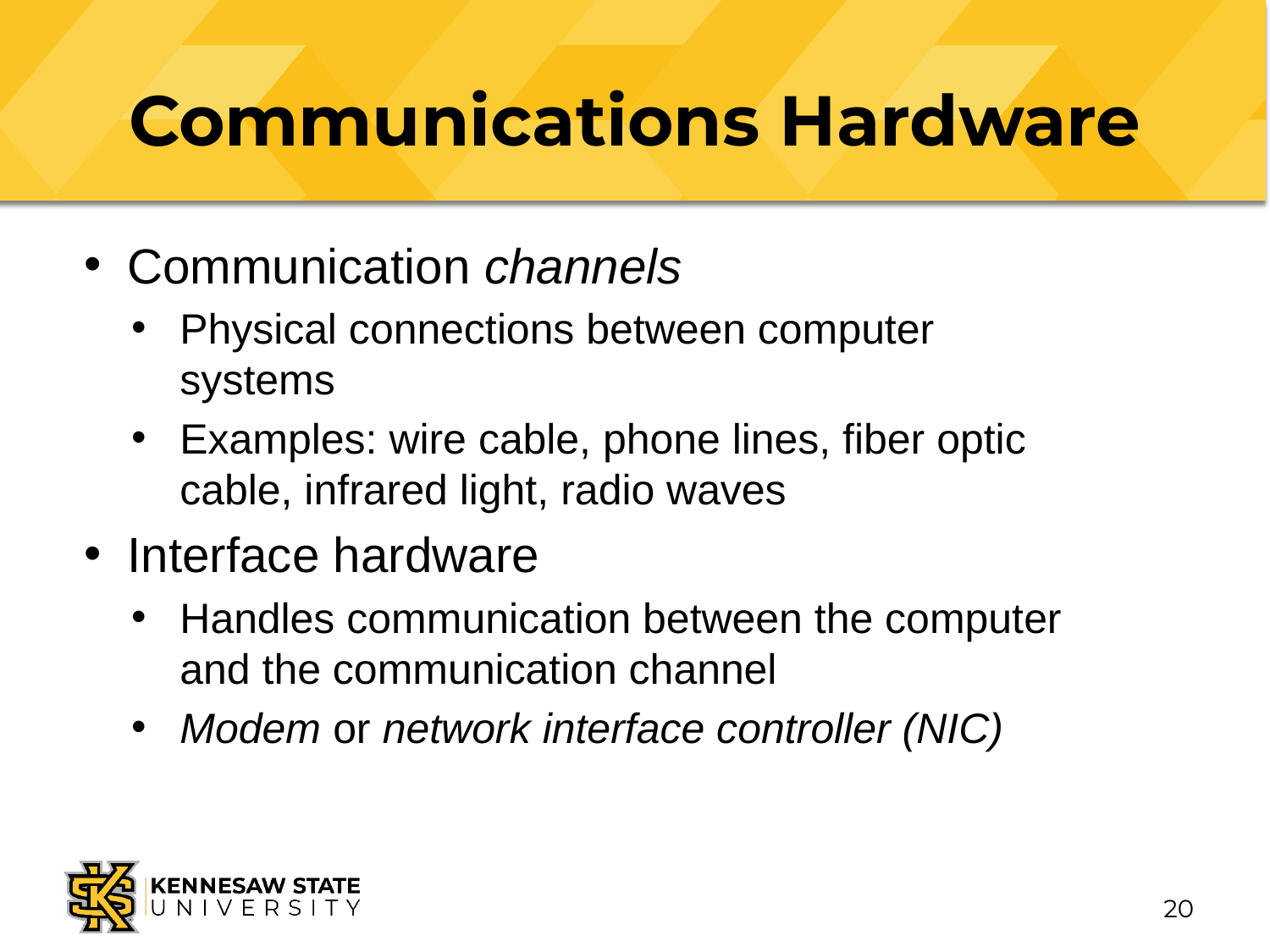

# Communications Hardware
Communication channels
Physical connections between computer systems
Examples: wire cable, phone lines, fiber optic cable, infrared light, radio waves
Interface hardware
Handles communication between the computer and the communication channel
Modem or network interface controller (NIC)
20